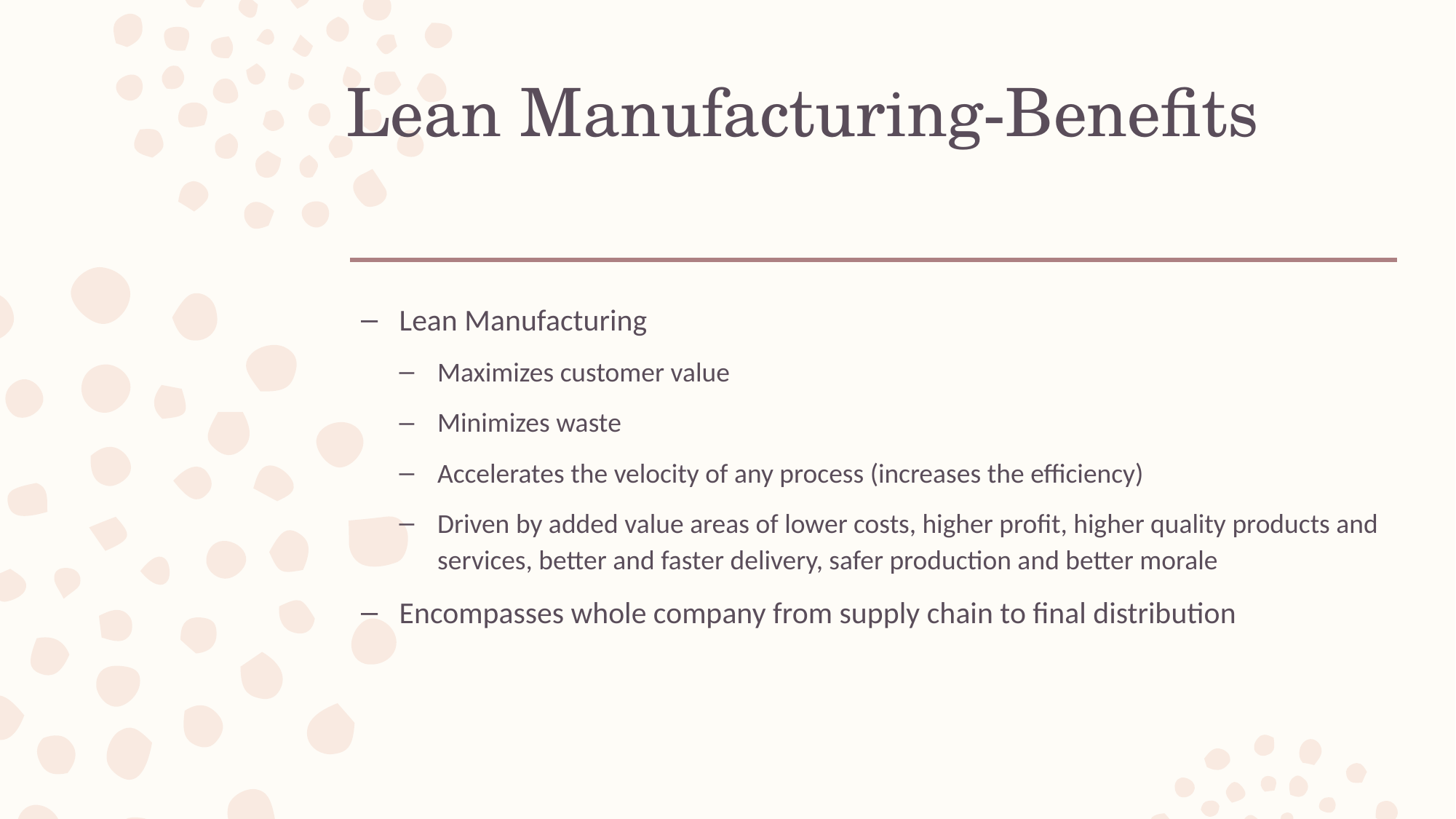

# Lean Manufacturing-Benefits
Lean Manufacturing
Maximizes customer value
Minimizes waste
Accelerates the velocity of any process (increases the efficiency)
Driven by added value areas of lower costs, higher profit, higher quality products and services, better and faster delivery, safer production and better morale
Encompasses whole company from supply chain to final distribution